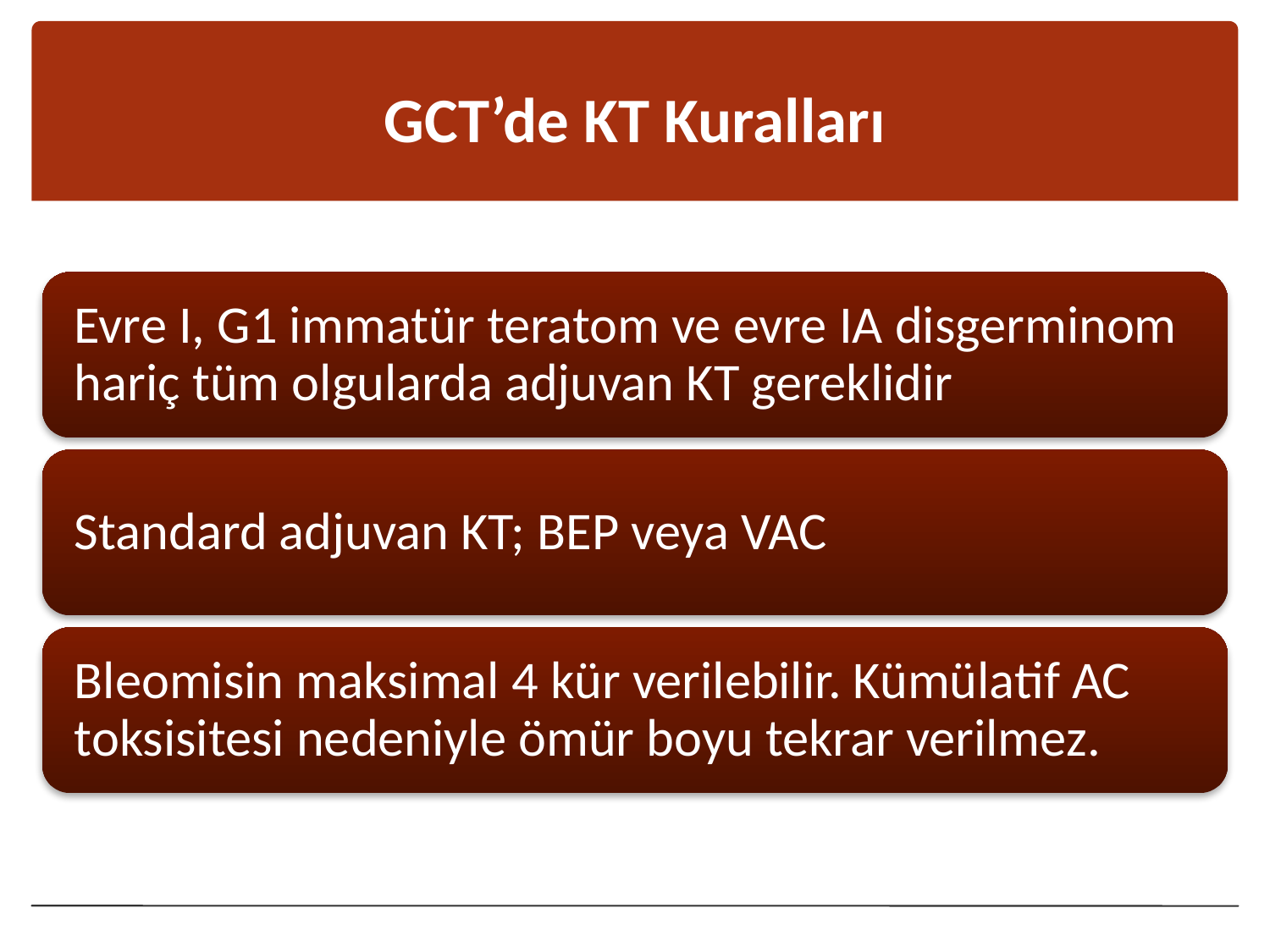

# GCT’de KT Kuralları
Evre I, G1 immatür teratom ve evre IA disgerminom hariç tüm olgularda adjuvan KT gereklidir
Standard adjuvan KT; BEP veya VAC
Bleomisin maksimal 4 kür verilebilir. Kümülatif AC toksisitesi nedeniyle ömür boyu tekrar verilmez.